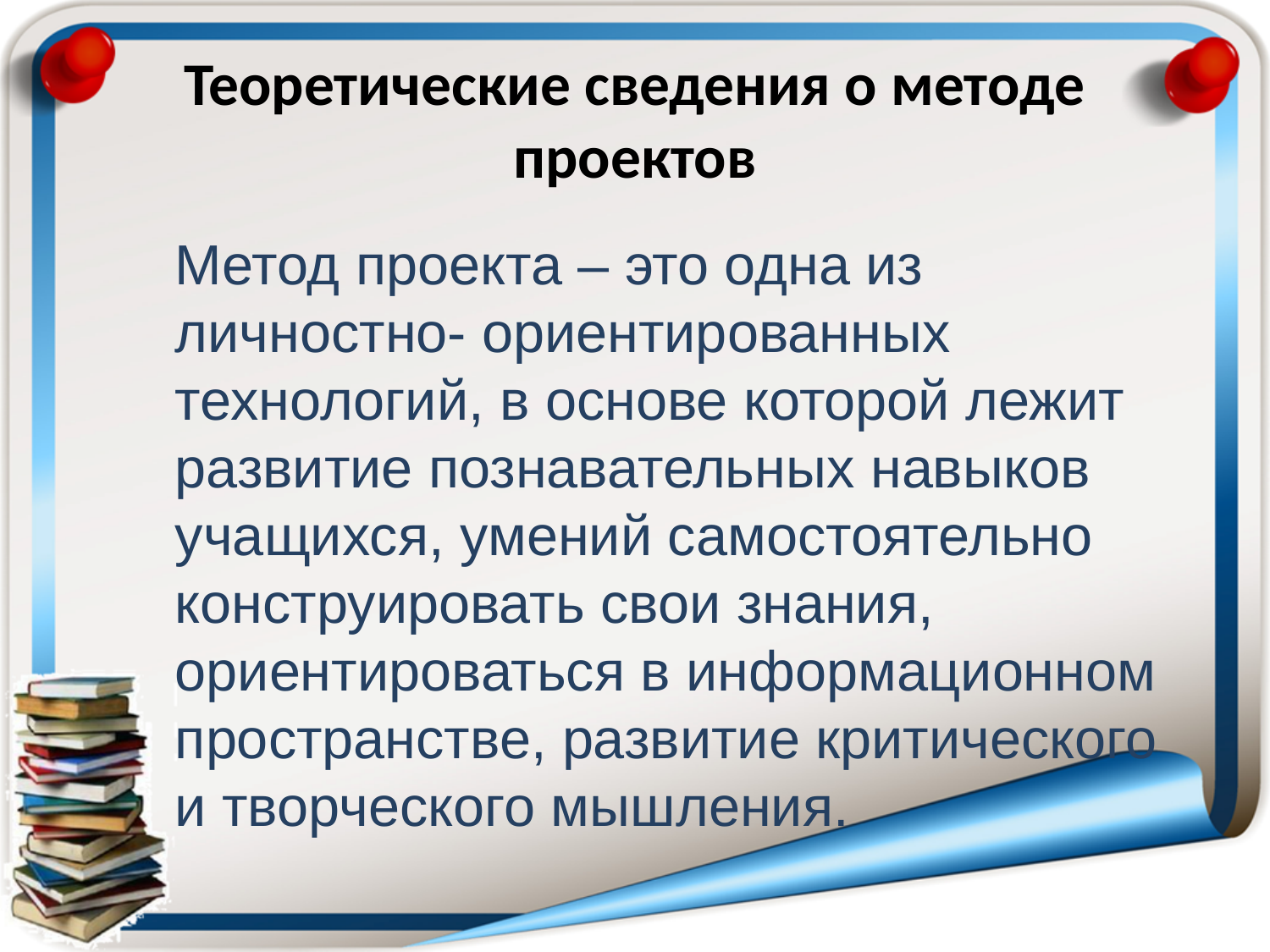

# Теоретические сведения о методе проектов
   Метод проекта – это одна из личностно- ориентированных технологий, в основе которой лежит развитие познавательных навыков учащихся, умений самостоятельно конструировать свои знания, ориентироваться в информационном пространстве, развитие критического и творческого мышления.